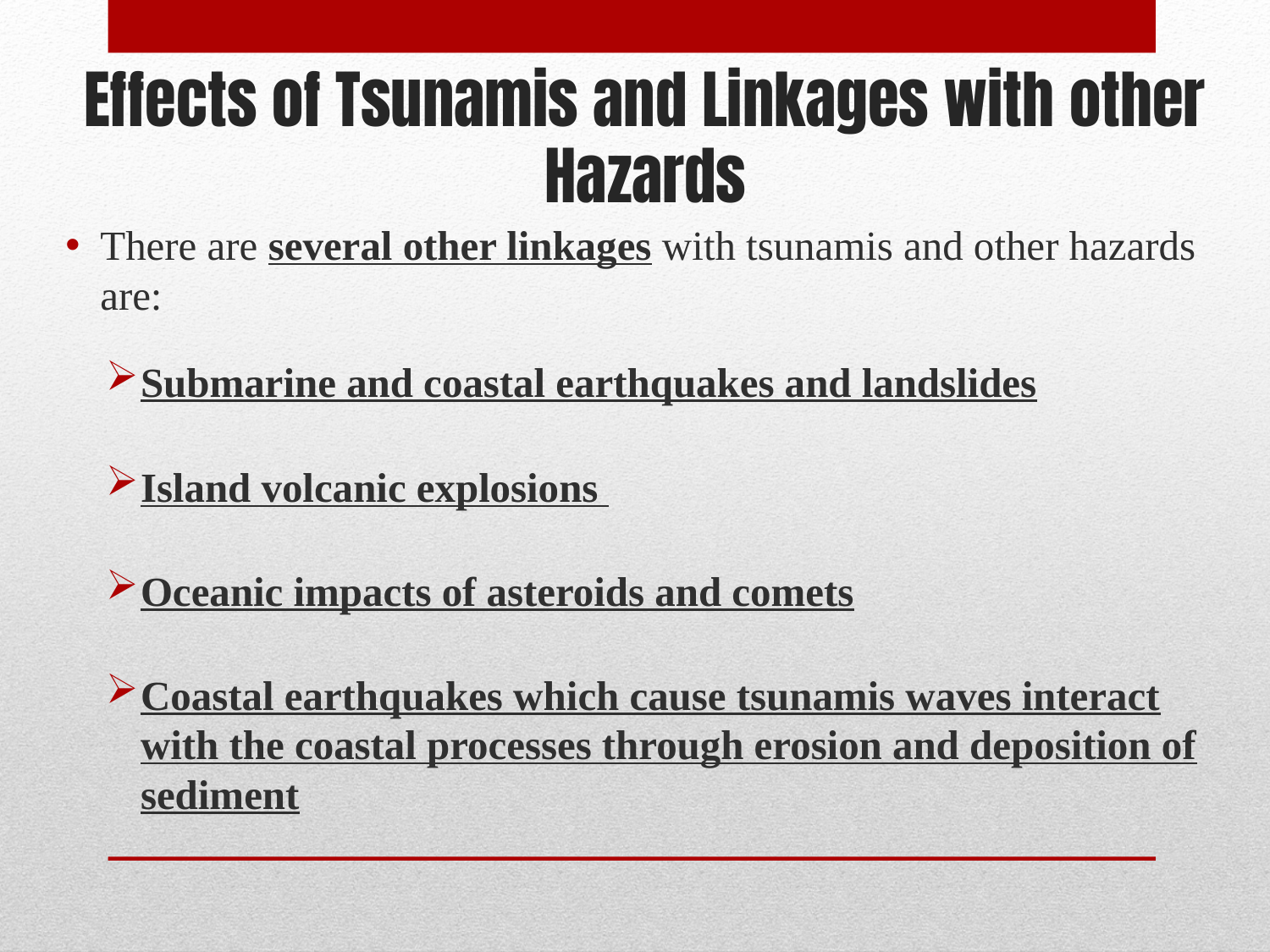

Effects of Tsunamis and Linkages with other Hazards
There are several other linkages with tsunamis and other hazards are:

Submarine and coastal earthquakes and landslides

Island volcanic explosions

Oceanic impacts of asteroids and comets

Coastal earthquakes which cause tsunamis waves interact with the coastal processes through erosion and deposition of sediment